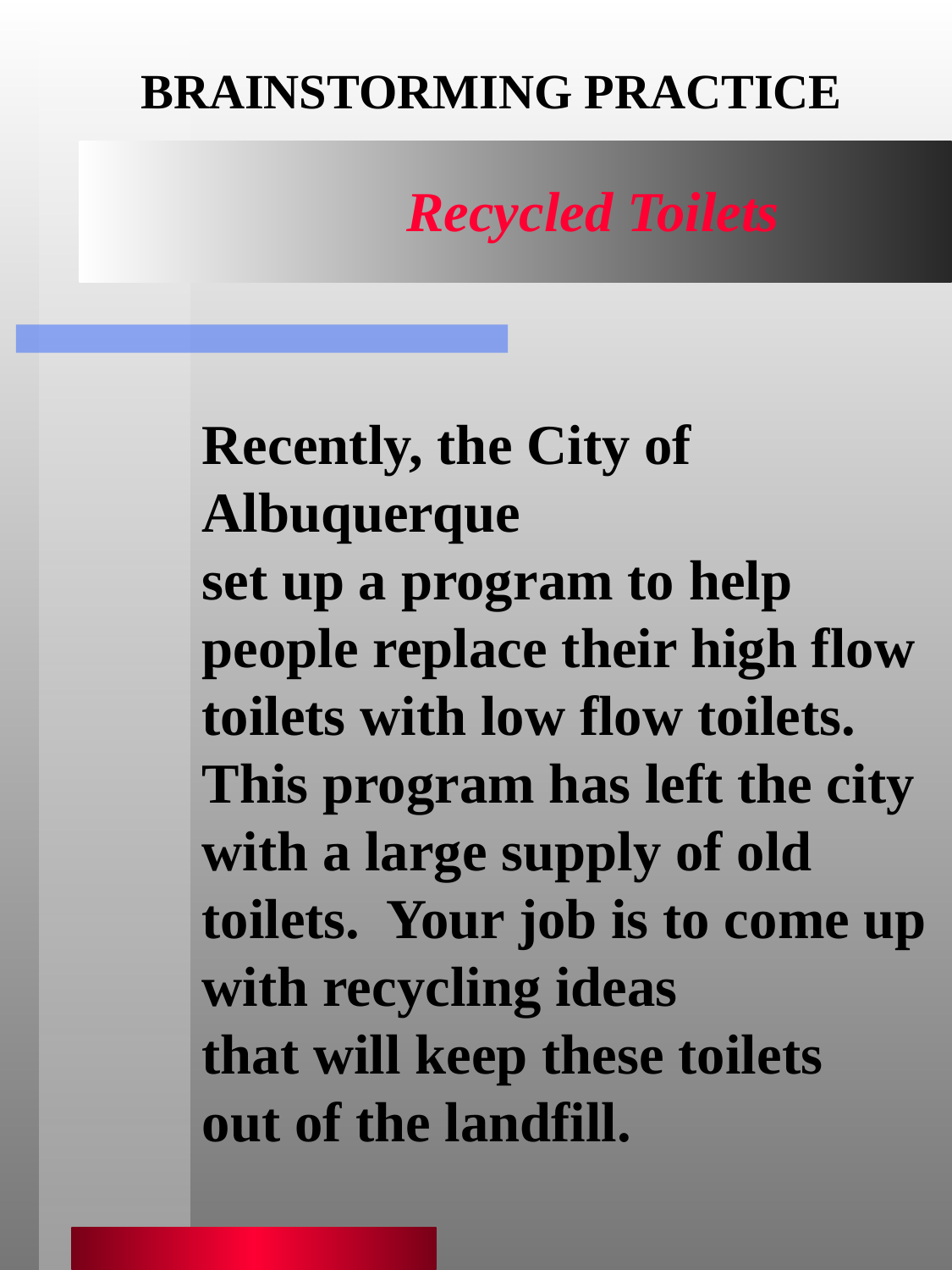

BRAINSTORMING PRACTICE
Recycled Toilets
Recently, the City of
Albuquerque
set up a program to help
people replace their high flow
toilets with low flow toilets.
This program has left the city
with a large supply of old
toilets.  Your job is to come up with recycling ideas
that will keep these toilets
out of the landfill.